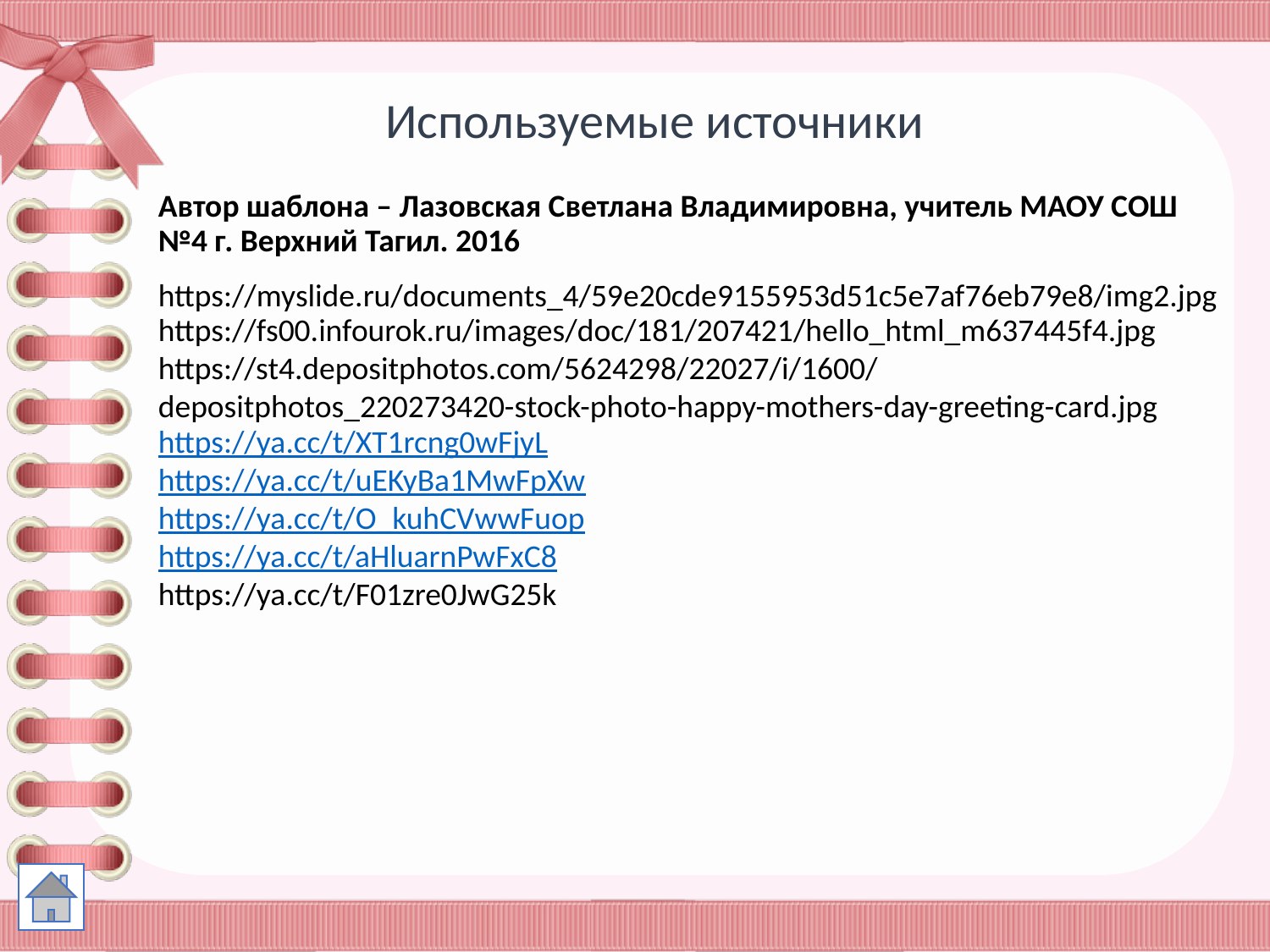

# Используемые источники
Автор шаблона – Лазовская Светлана Владимировна, учитель МАОУ СОШ №4 г. Верхний Тагил. 2016
https://myslide.ru/documents_4/59e20cde9155953d51c5e7af76eb79e8/img2.jpg
https://fs00.infourok.ru/images/doc/181/207421/hello_html_m637445f4.jpg
https://st4.depositphotos.com/5624298/22027/i/1600/depositphotos_220273420-stock-photo-happy-mothers-day-greeting-card.jpg
https://ya.cc/t/XT1rcng0wFjyL
https://ya.cc/t/uEKyBa1MwFpXw
https://ya.cc/t/O_kuhCVwwFuop
https://ya.cc/t/aHluarnPwFxC8
https://ya.cc/t/F01zre0JwG25k